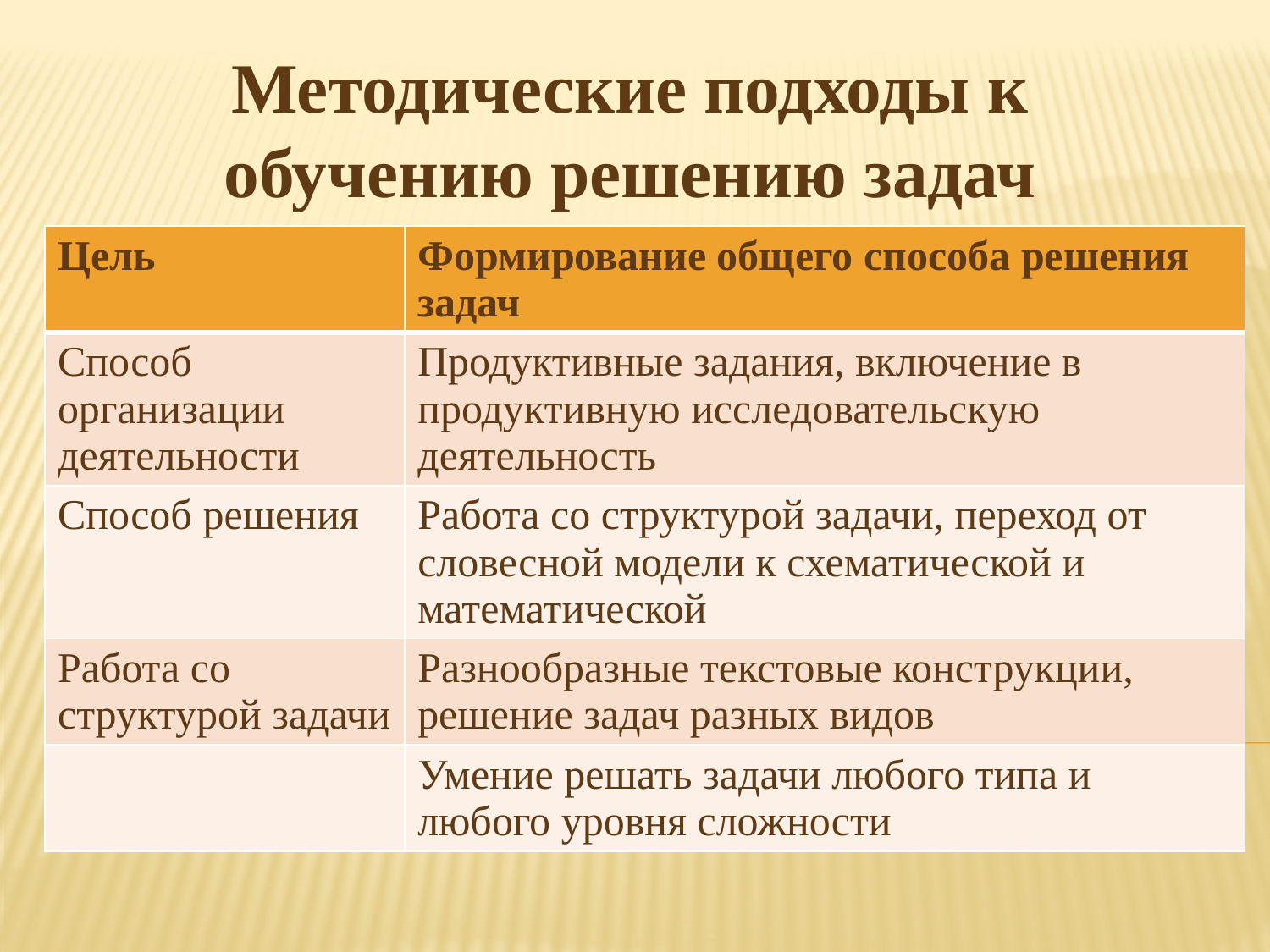

Методические подходы к обучению решению задач
| Цель | Формирование общего способа решения задач |
| --- | --- |
| Способ организации деятельности | Продуктивные задания, включение в продуктивную исследовательскую деятельность |
| Способ решения | Работа со структурой задачи, переход от словесной модели к схематической и математической |
| Работа со структурой задачи | Разнообразные текстовые конструкции, решение задач разных видов |
|  | Умение решать задачи любого типа и любого уровня сложности |